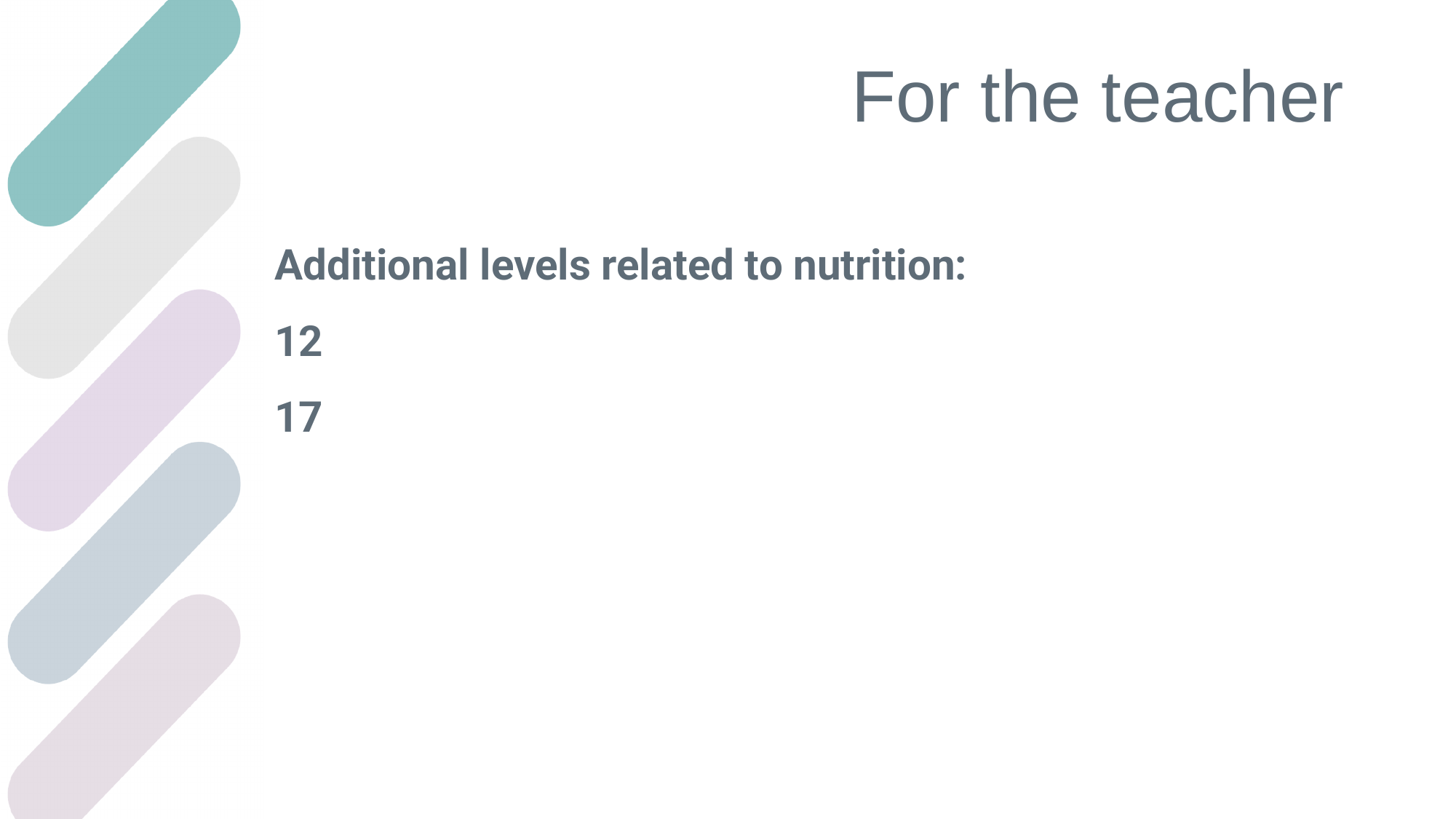

# For the teacher
Additional levels related to nutrition:
12
17